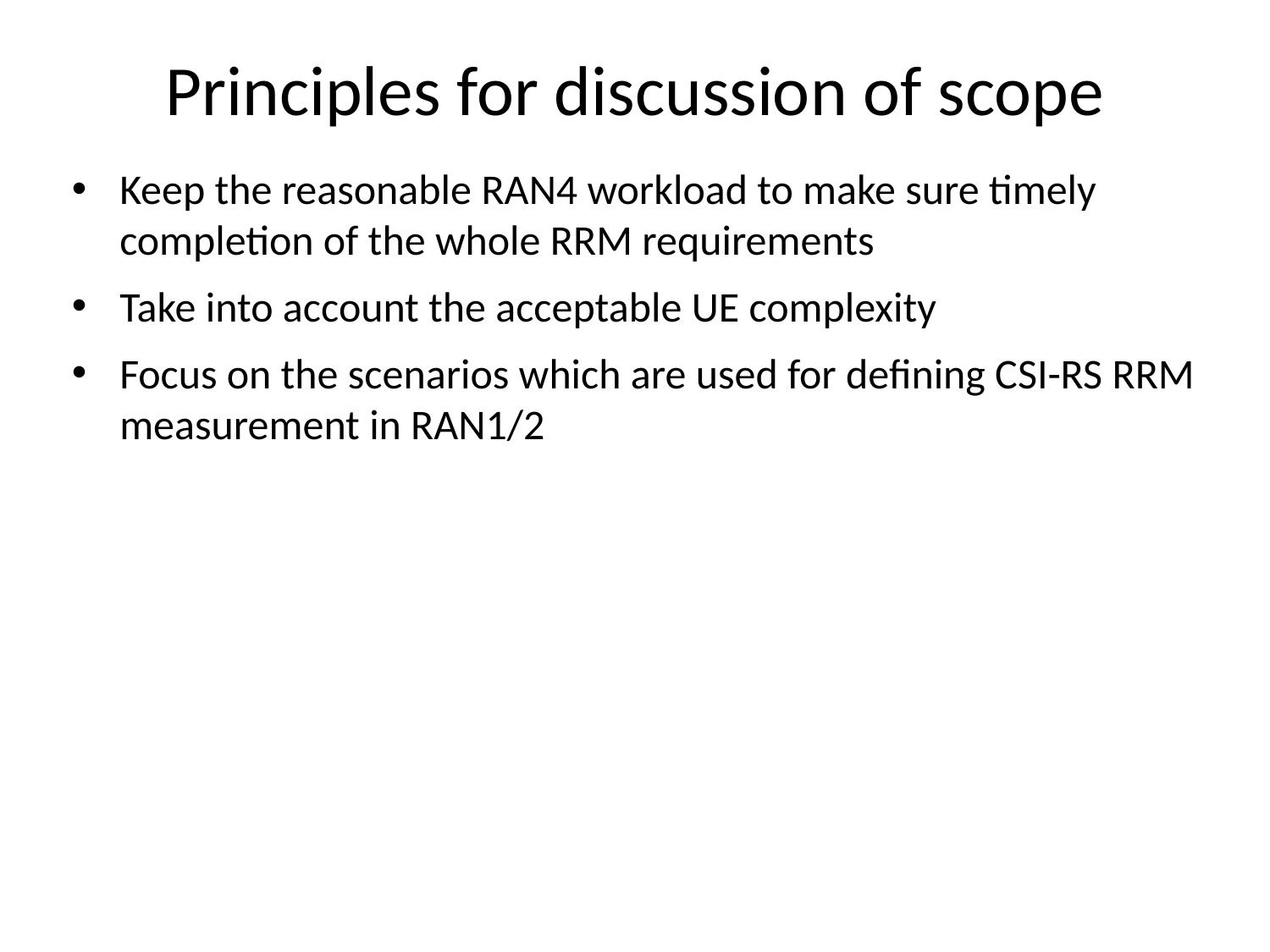

# Principles for discussion of scope
Keep the reasonable RAN4 workload to make sure timely completion of the whole RRM requirements
Take into account the acceptable UE complexity
Focus on the scenarios which are used for defining CSI-RS RRM measurement in RAN1/2